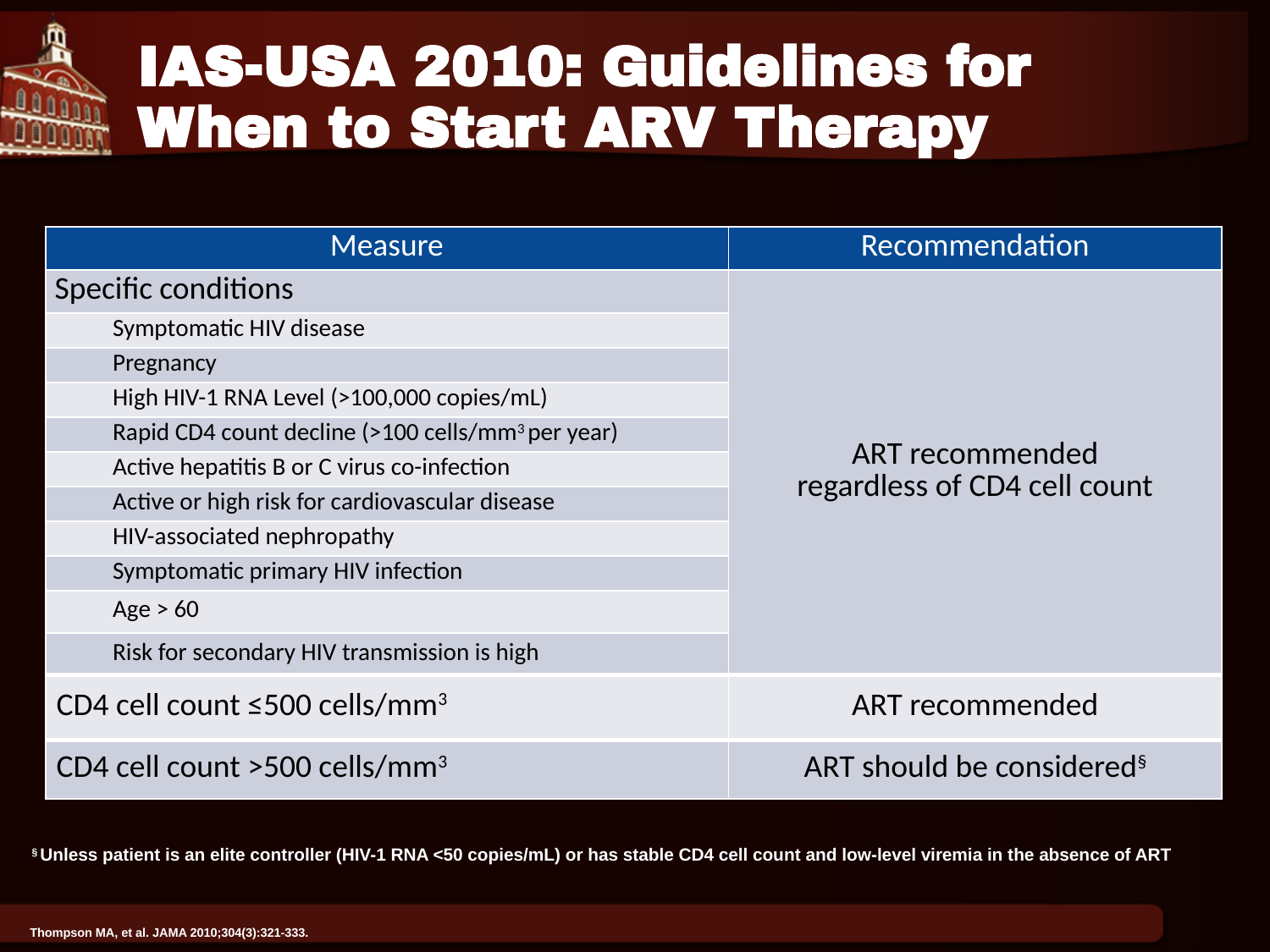

# IAS-USA 2010: Guidelines for When to Start ARV Therapy
| Measure | Recommendation |
| --- | --- |
| Specific conditions | ART recommended regardless of CD4 cell count |
| Symptomatic HIV disease |  |
| Pregnancy |  |
| High HIV-1 RNA Level (>100,000 copies/mL) |  |
| Rapid CD4 count decline (>100 cells/mm3 per year) |  |
| Active hepatitis B or C virus co-infection |  |
| Active or high risk for cardiovascular disease |  |
| HIV-associated nephropathy |  |
| Symptomatic primary HIV infection |  |
| Age > 60 |  |
| Risk for secondary HIV transmission is high |  |
| CD4 cell count ≤500 cells/mm3 | ART recommended |
| CD4 cell count >500 cells/mm3 | ART should be considered§ |
§ Unless patient is an elite controller (HIV-1 RNA <50 copies/mL) or has stable CD4 cell count and low-level viremia in the absence of ART
Thompson MA, et al. JAMA 2010;304(3):321-333.